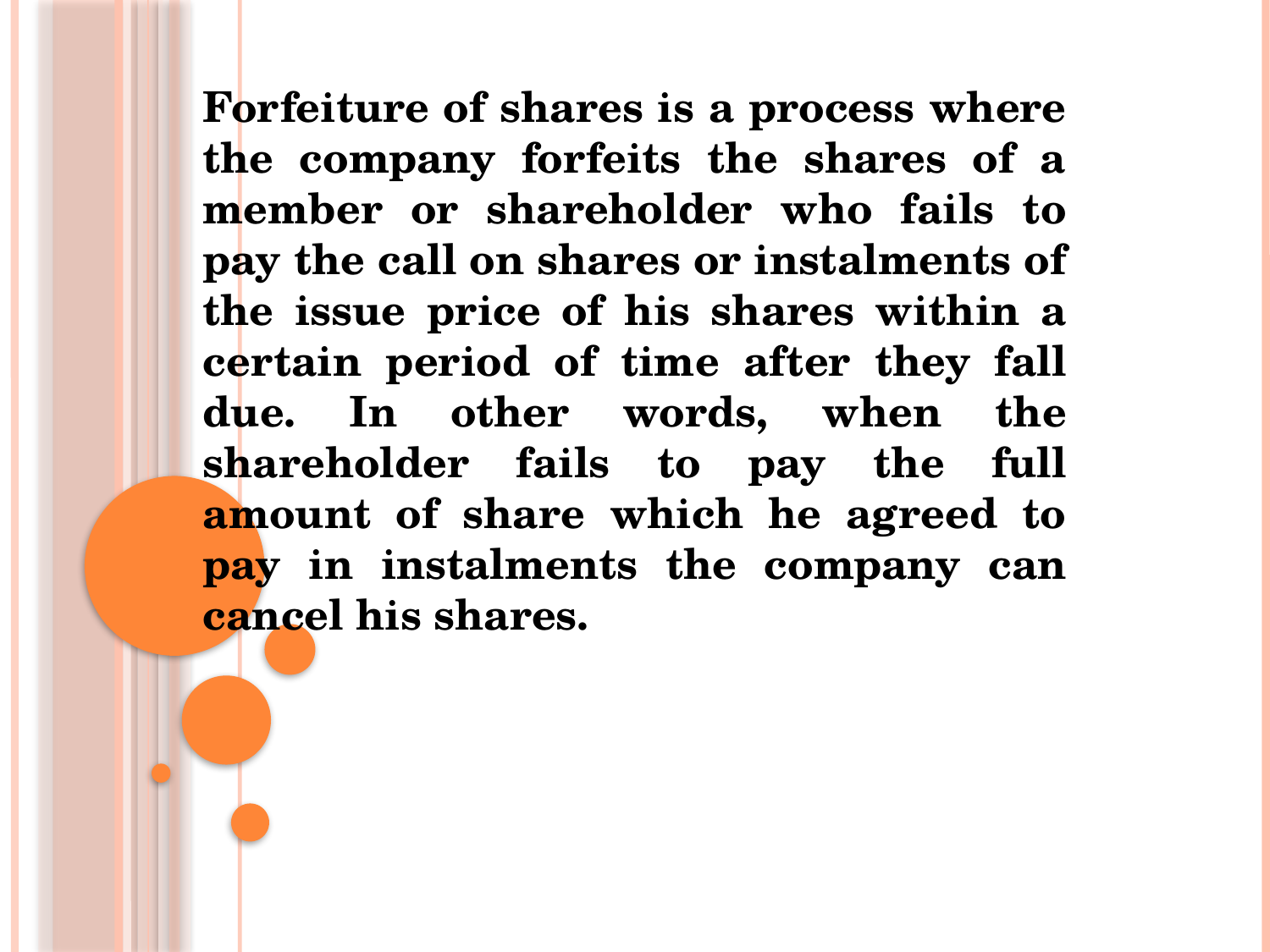

#
Forfeiture of shares is a process where the company forfeits the shares of a member or shareholder who fails to pay the call on shares or instalments of the issue price of his shares within a certain period of time after they fall due. In other words, when the shareholder fails to pay the full amount of share which he agreed to pay in instalments the company can cancel his shares.